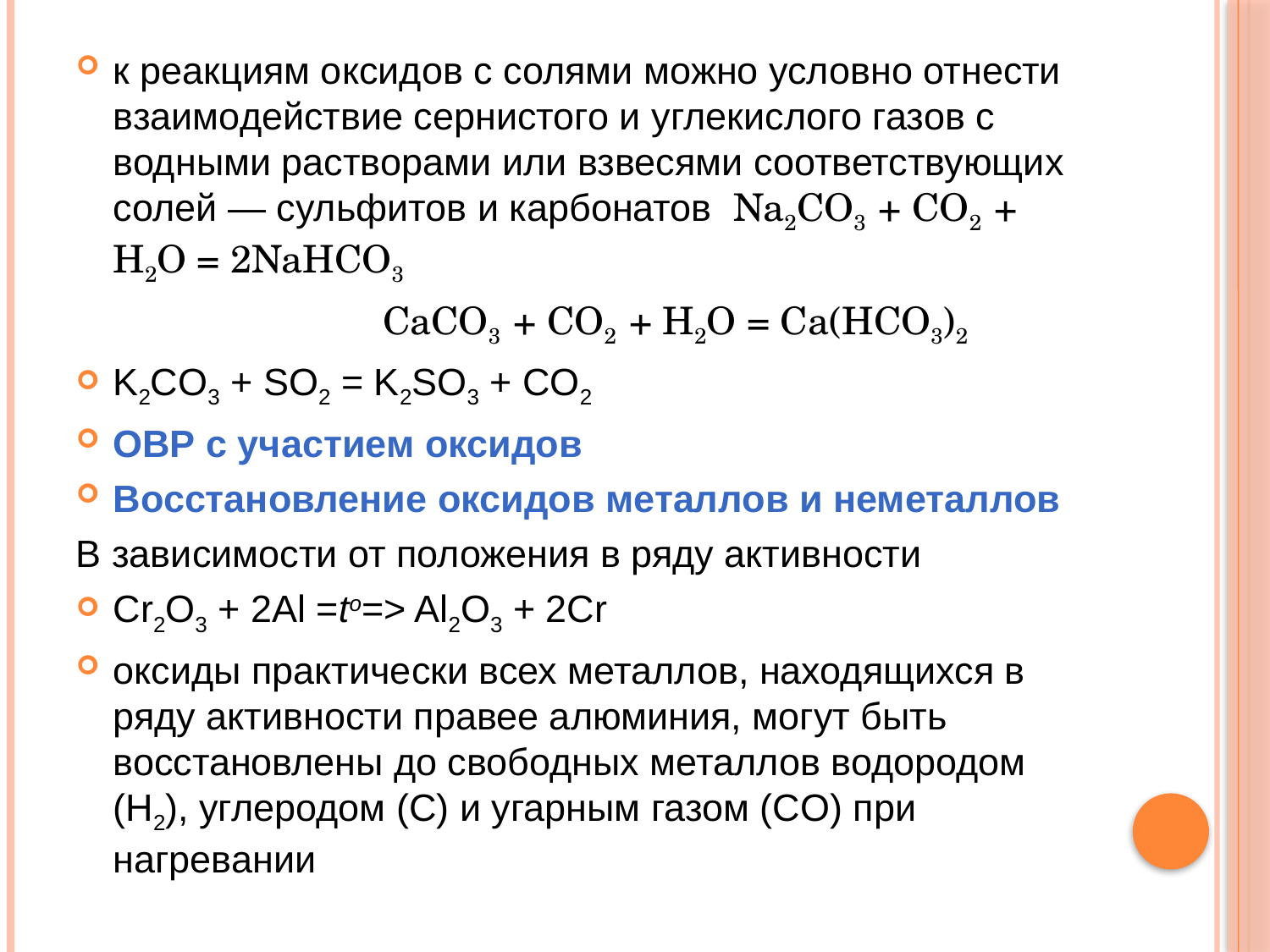

#
к реакциям оксидов с солями можно условно отнести взаимодействие сернистого и углекислого газов с водными растворами или взвесями соответствующих солей — сульфитов и карбонатов  Na2CO3 + CO2 + H2O = 2NaHCO3
                             CaCO3 + CO2 + H2O = Ca(HCO3)2
K2СO3 + SO2 = K2SO3 + CO2
ОВР с участием оксидов
Восстановление оксидов металлов и неметаллов
В зависимости от положения в ряду активности
Cr2O3 + 2Al =to=> Al2O3 + 2Cr
оксиды практически всех металлов, находящихся в ряду активности правее алюминия, могут быть восстановлены до свободных металлов водородом (H2), углеродом (C) и угарным газом (CO) при нагревании